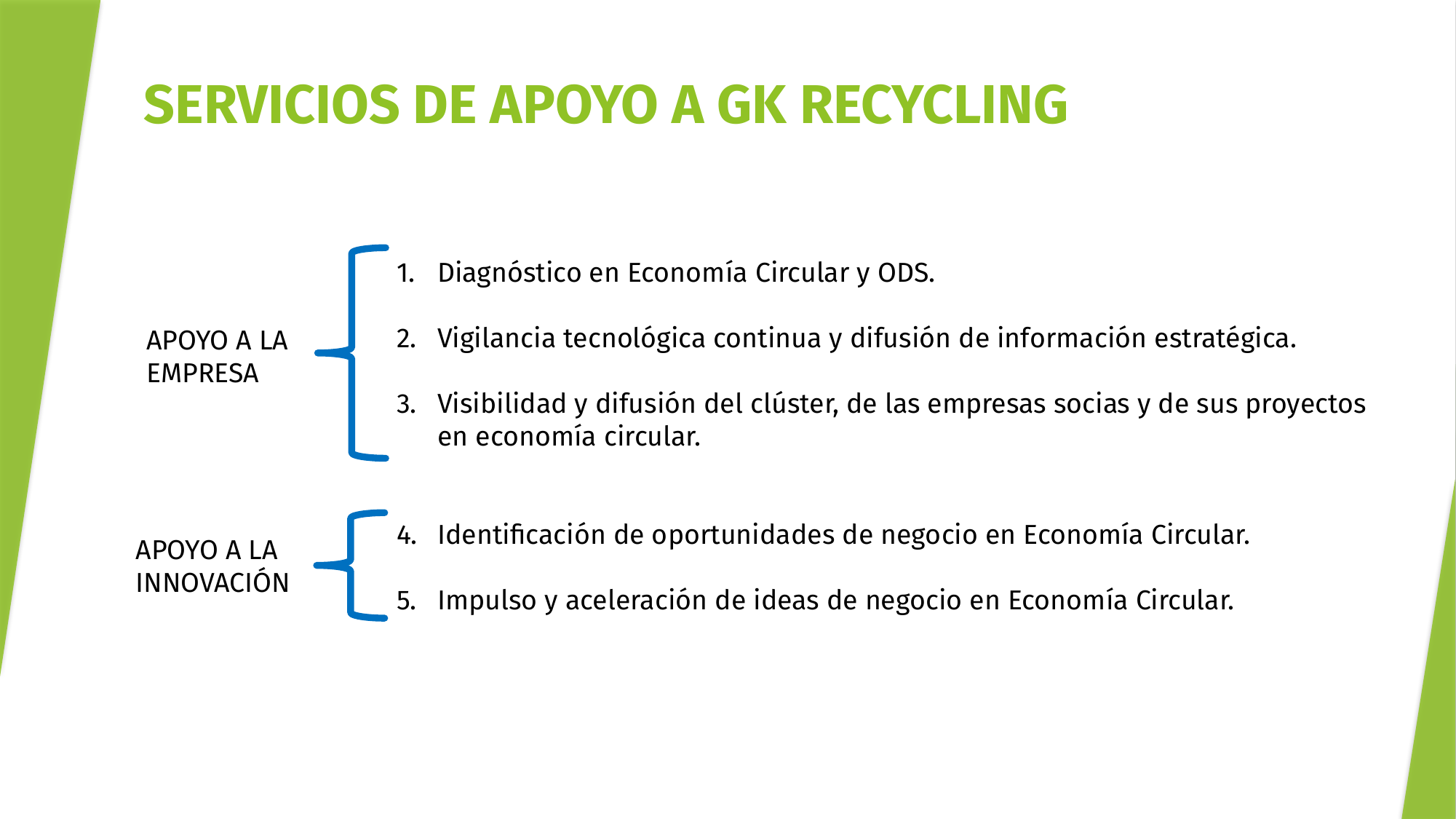

# SERVICIOS DE APOYO A GK RECYCLING

Diagnóstico en Economía Circular y ODS.
Vigilancia tecnológica continua y difusión de información estratégica.
Visibilidad y difusión del clúster, de las empresas socias y de sus proyectos en economía circular.
Identificación de oportunidades de negocio en Economía Circular.
Impulso y aceleración de ideas de negocio en Economía Circular.

APOYO A LA EMPRESA

APOYO A LA INNOVACIÓN